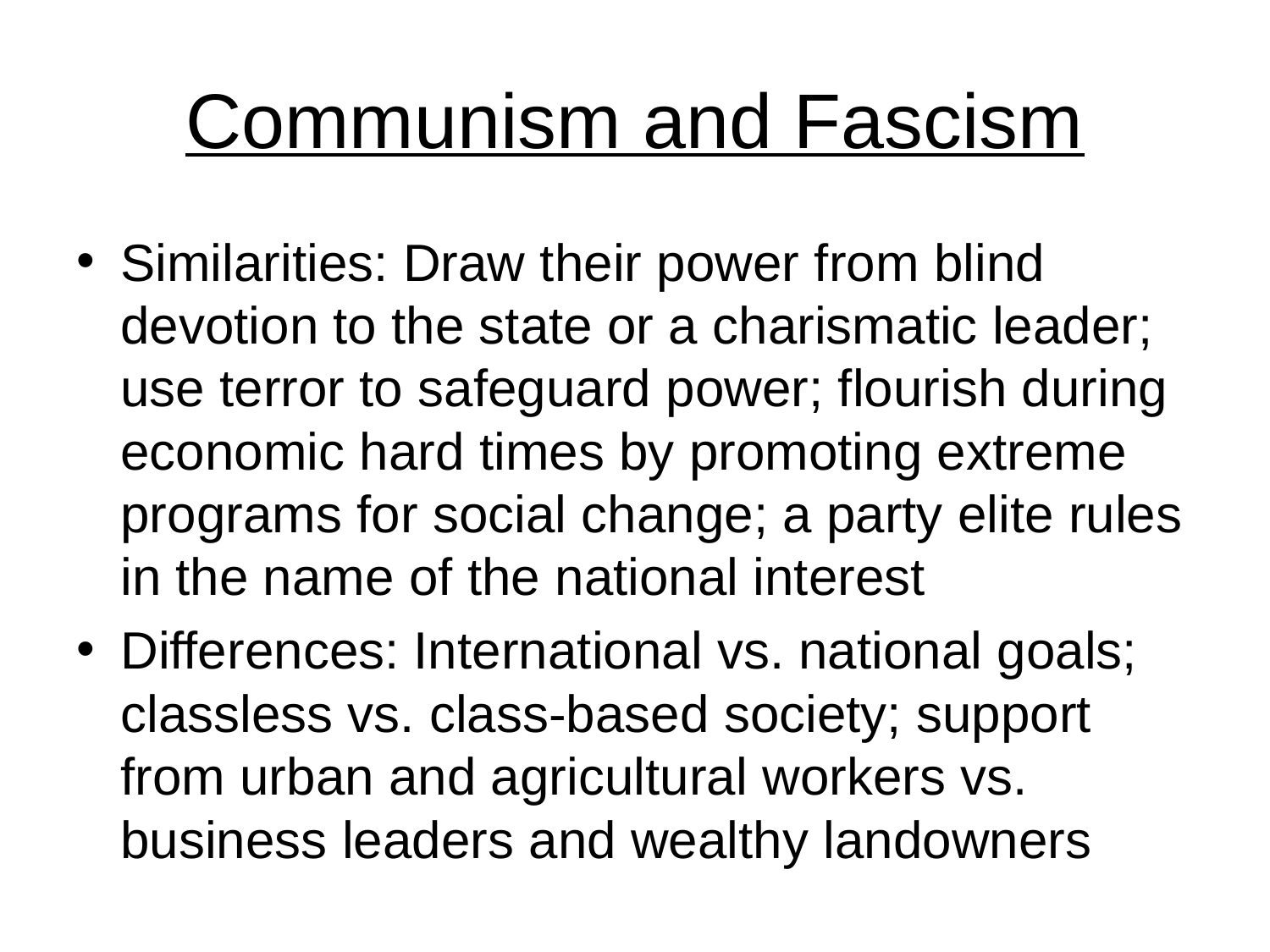

# Communism and Fascism
Similarities: Draw their power from blind devotion to the state or a charismatic leader; use terror to safeguard power; flourish during economic hard times by promoting extreme programs for social change; a party elite rules in the name of the national interest
Differences: International vs. national goals; classless vs. class-based society; support from urban and agricultural workers vs. business leaders and wealthy landowners